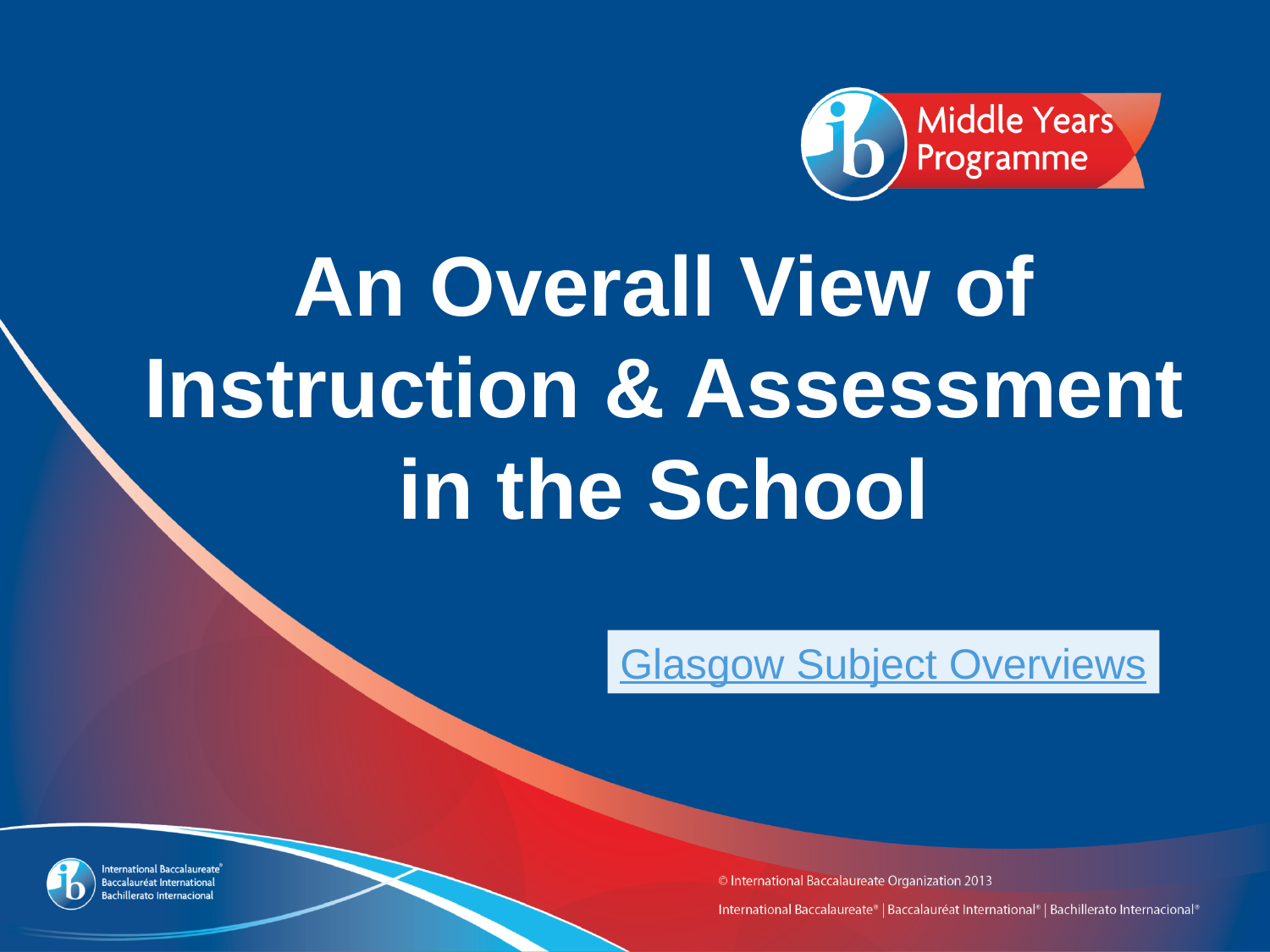

An Overall View of Instruction & Assessment in the School
Glasgow Subject Overviews